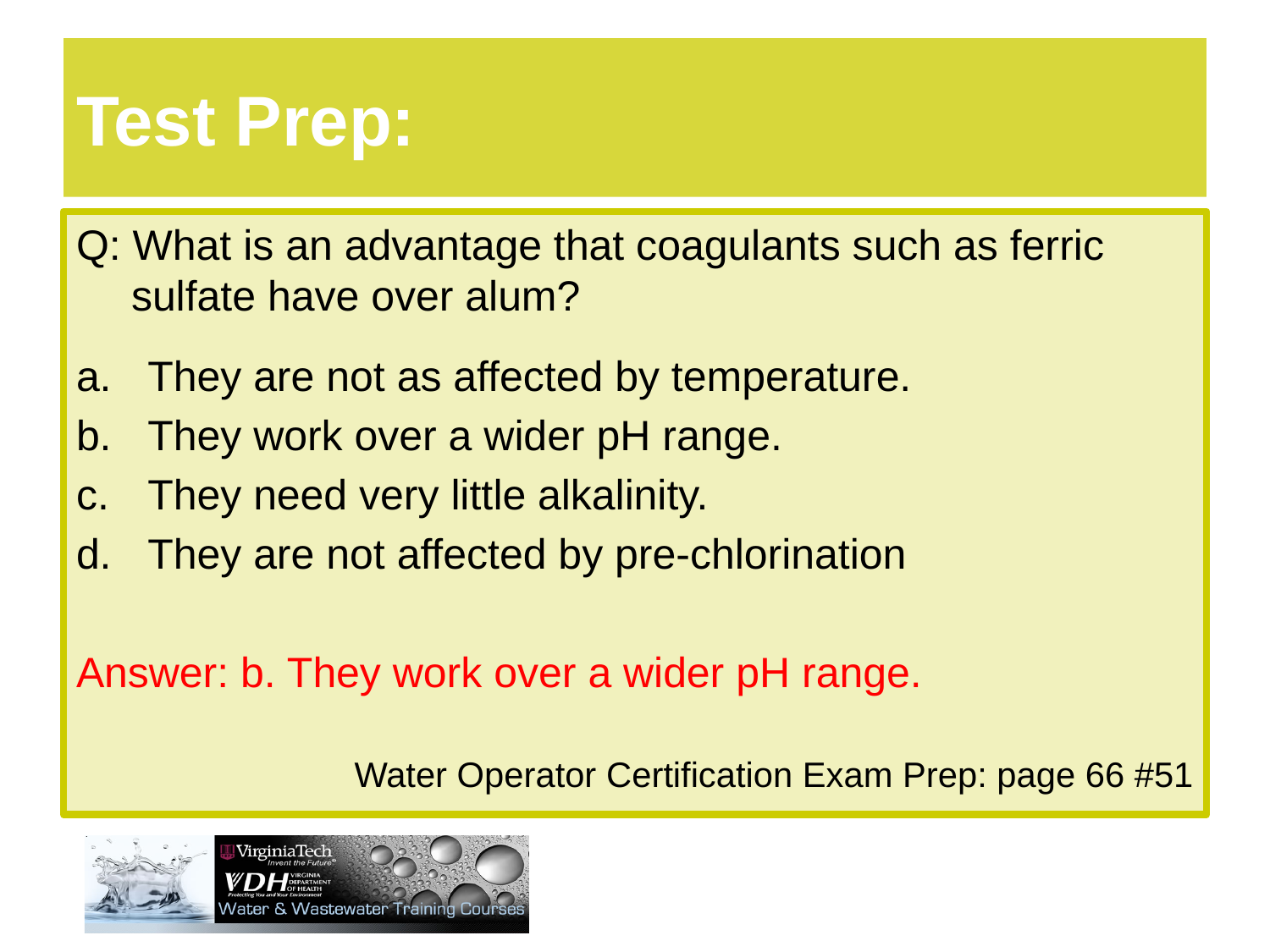

# Test Prep:
Q: What is an advantage that coagulants such as ferric sulfate have over alum?
They are not as affected by temperature.
They work over a wider pH range.
They need very little alkalinity.
They are not affected by pre-chlorination

Answer: b. They work over a wider pH range.

Water Operator Certification Exam Prep: page 66 #51